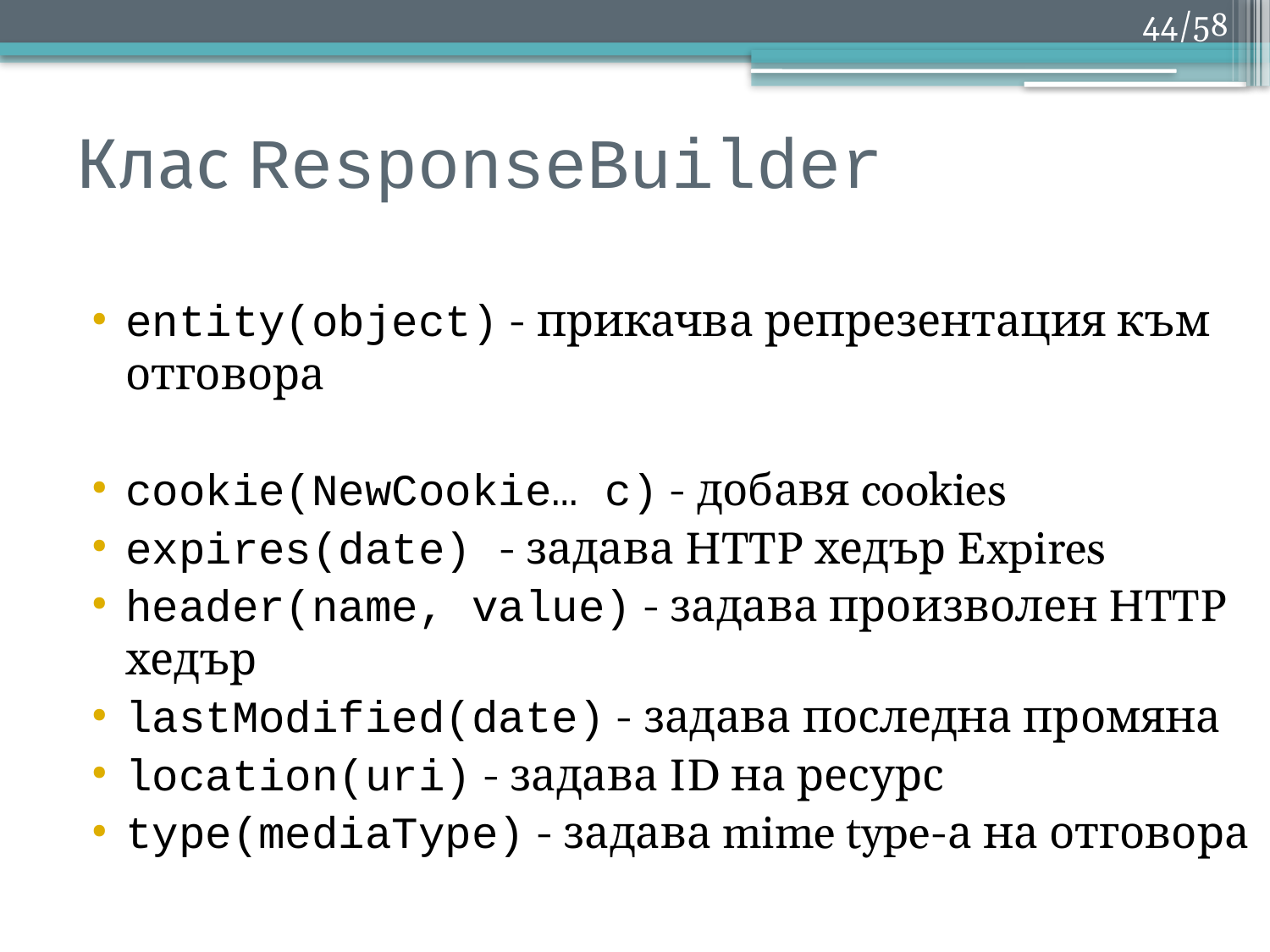

44/58
# Клас ResponseBuilder
entity(object) - прикачва репрезентация към отговора

cookie(NewCookie… c) - добавя cookies
expires(date) - задава HTTP хедър Expires
header(name, value) - задава произволен HTTP хедър
lastModified(date) - задава последна промяна
location(uri) - задава ID на ресурс
type(mediaType) - задава mime type-а на отговора